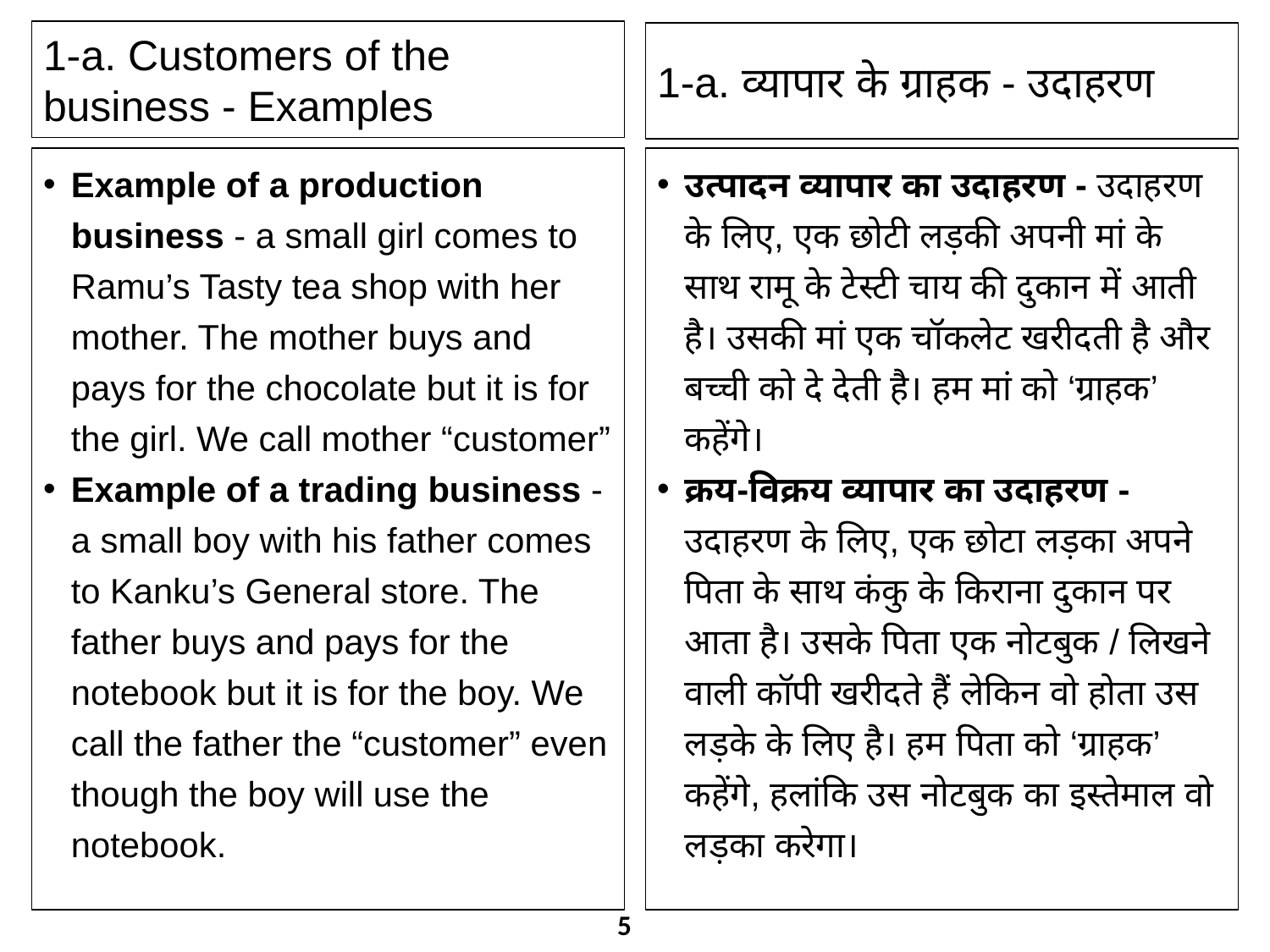

1-a. Customers of the business - Examples
1-a. व्यापार के ग्राहक - उदाहरण
Example of a production business - a small girl comes to Ramu’s Tasty tea shop with her mother. The mother buys and pays for the chocolate but it is for the girl. We call mother “customer”
Example of a trading business - a small boy with his father comes to Kanku’s General store. The father buys and pays for the notebook but it is for the boy. We call the father the “customer” even though the boy will use the notebook.
उत्पादन व्यापार का उदाहरण - उदाहरण के लिए, एक छोटी लड़की अपनी मां के साथ रामू के टेस्टी चाय की दुकान में आती है। उसकी मां एक चॉकलेट खरीदती है और बच्ची को दे देती है। हम मां को ‘ग्राहक’ कहेंगे।
क्रय-विक्रय व्यापार का उदाहरण - उदाहरण के लिए, एक छोटा लड़का अपने पिता के साथ कंकु के किराना दुकान पर आता है। उसके पिता एक नोटबुक / लिखने वाली कॉपी खरीदते हैं लेकिन वो होता उस लड़के के लिए है। हम पिता को ‘ग्राहक’ कहेंगे, हलांकि उस नोटबुक का इस्तेमाल वो लड़का करेगा।
5